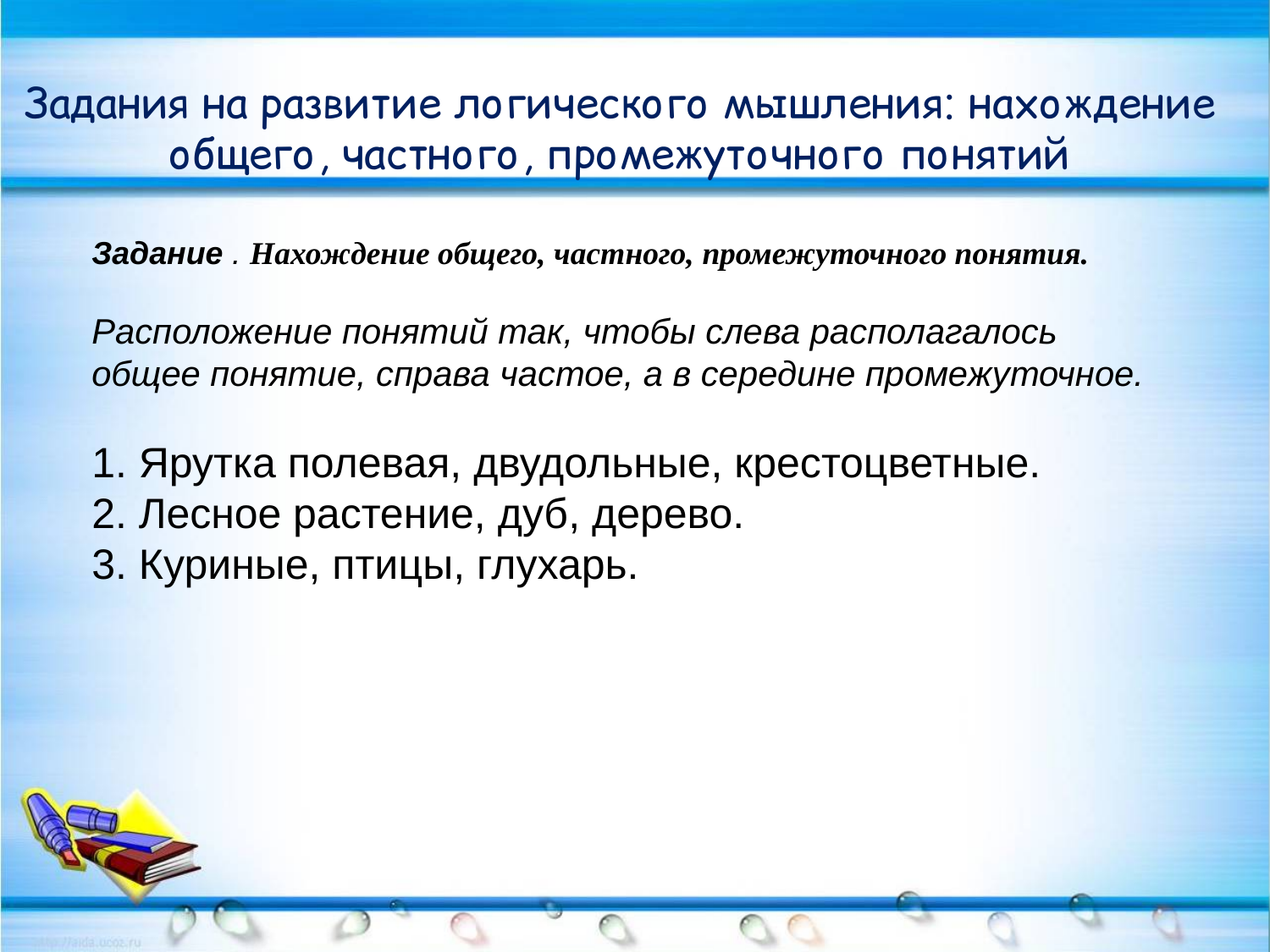

Задания на развитие логического мышления: нахождение общего, частного, промежуточного понятий

Задание . Нахождение общего, частного, промежуточного понятия.

Расположение понятий так, чтобы слева располагалось общее понятие, справа частое, а в середине промежуточное.

1. Ярутка полевая, двудольные, крестоцветные.
2. Лесное растение, дуб, дерево.
3. Куриные, птицы, глухарь.